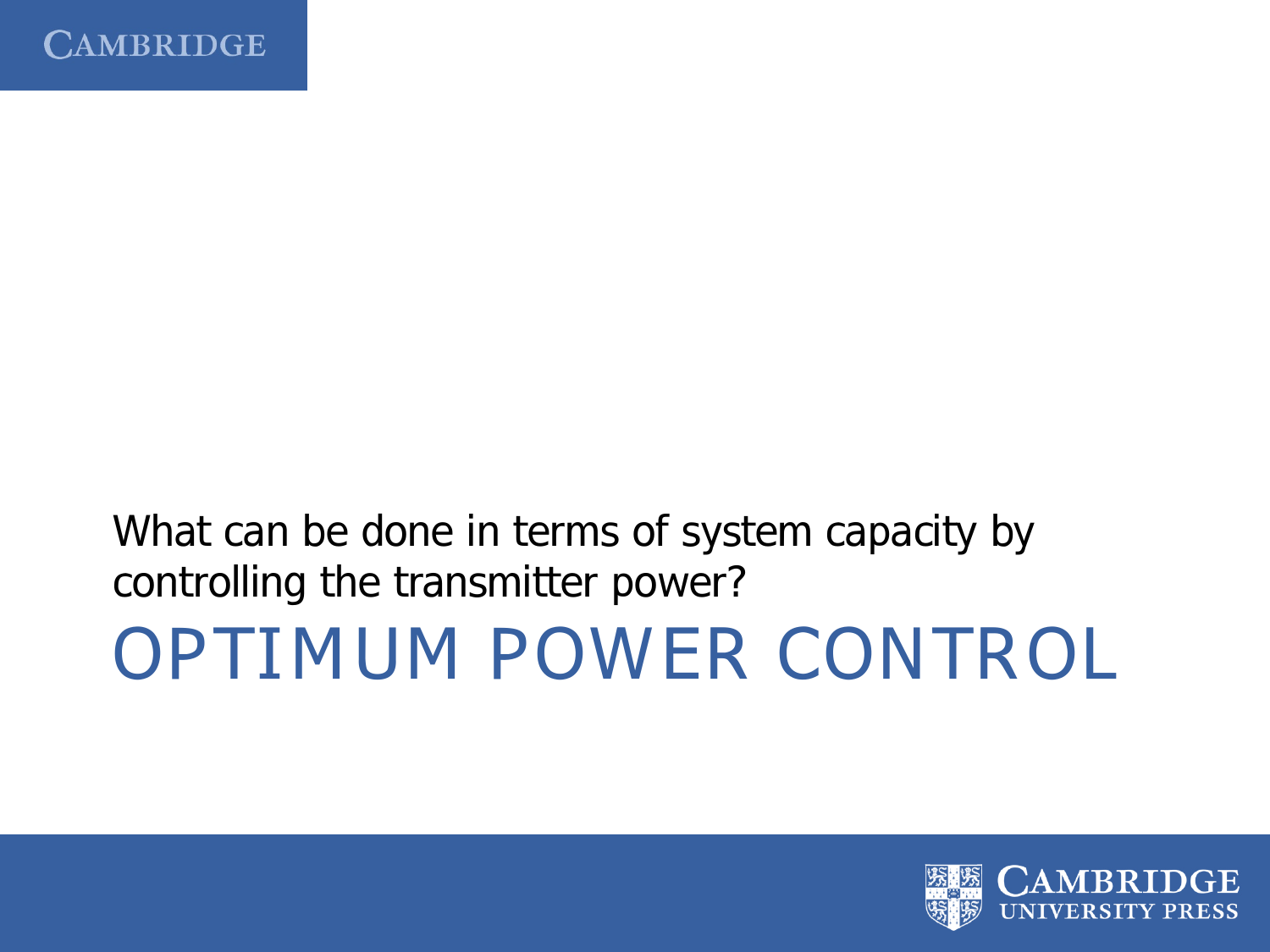

What can be done in terms of system capacity by controlling the transmitter power?
# Optimum Power Control